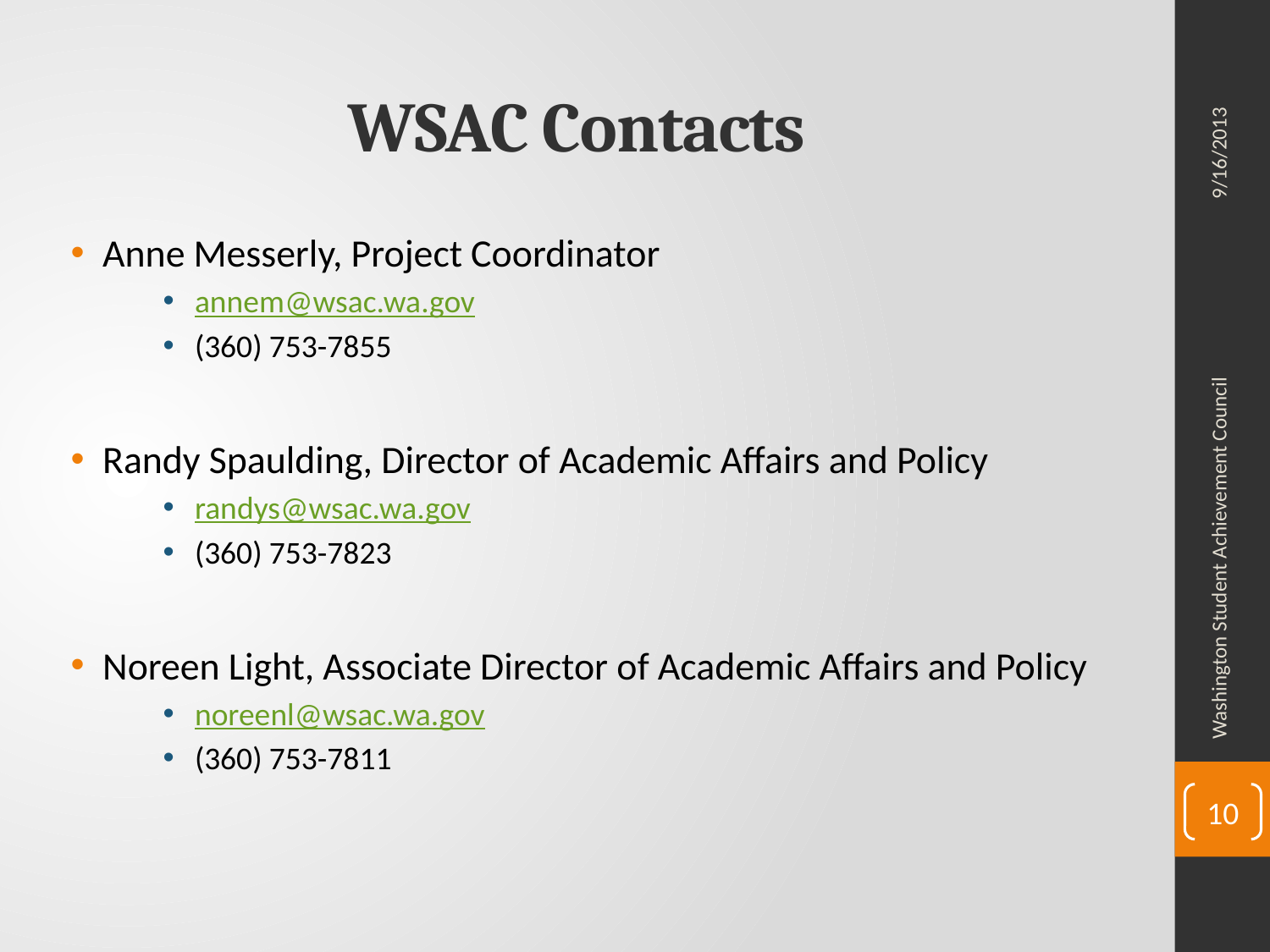

# WSAC Contacts
9/16/2013
Anne Messerly, Project Coordinator
annem@wsac.wa.gov
(360) 753-7855

Randy Spaulding, Director of Academic Affairs and Policy
randys@wsac.wa.gov
(360) 753-7823

Noreen Light, Associate Director of Academic Affairs and Policy
noreenl@wsac.wa.gov
(360) 753-7811
Washington Student Achievement Council
10